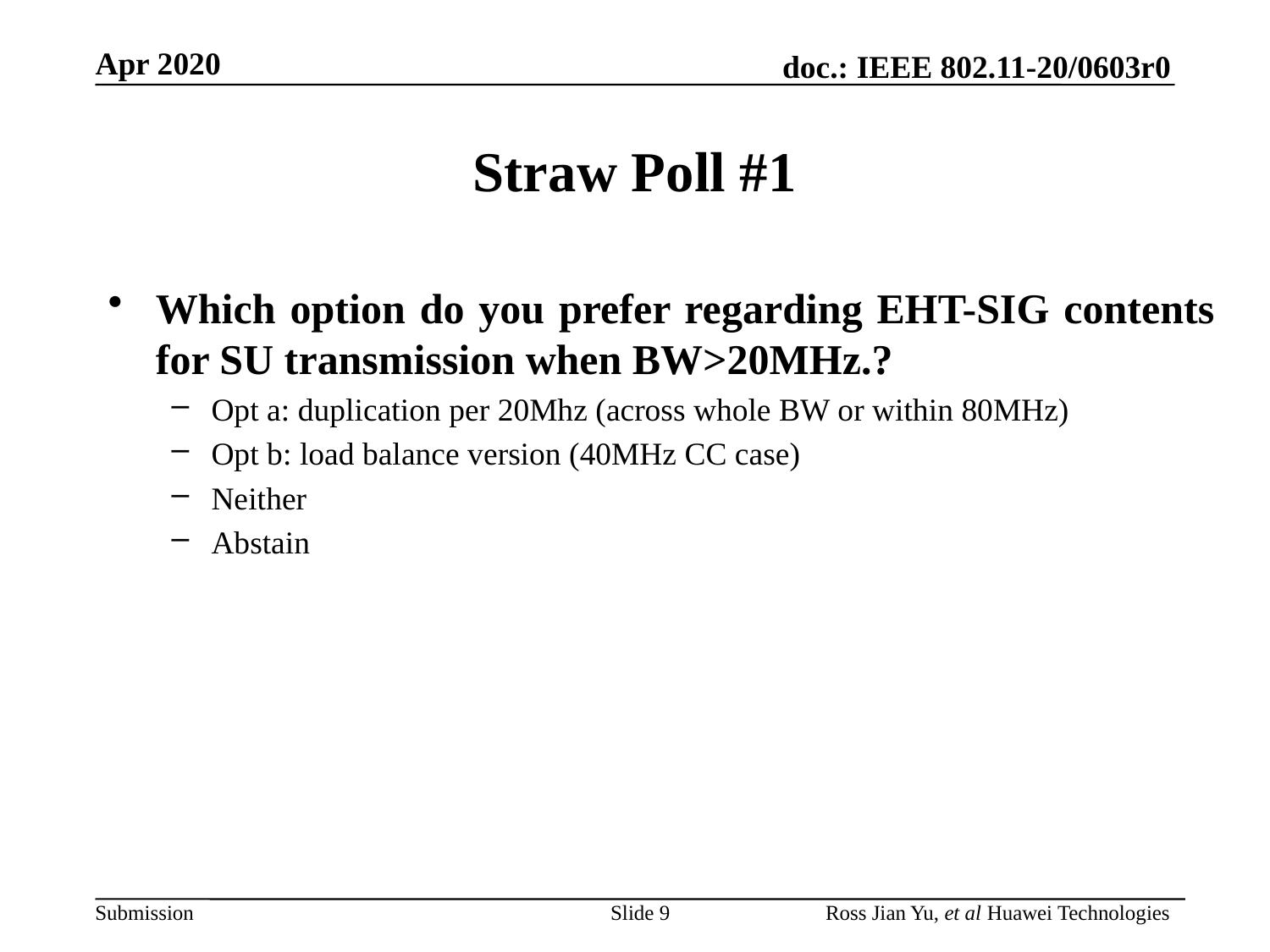

# Straw Poll #1
Which option do you prefer regarding EHT-SIG contents for SU transmission when BW>20MHz.?
Opt a: duplication per 20Mhz (across whole BW or within 80MHz)
Opt b: load balance version (40MHz CC case)
Neither
Abstain

Slide 9